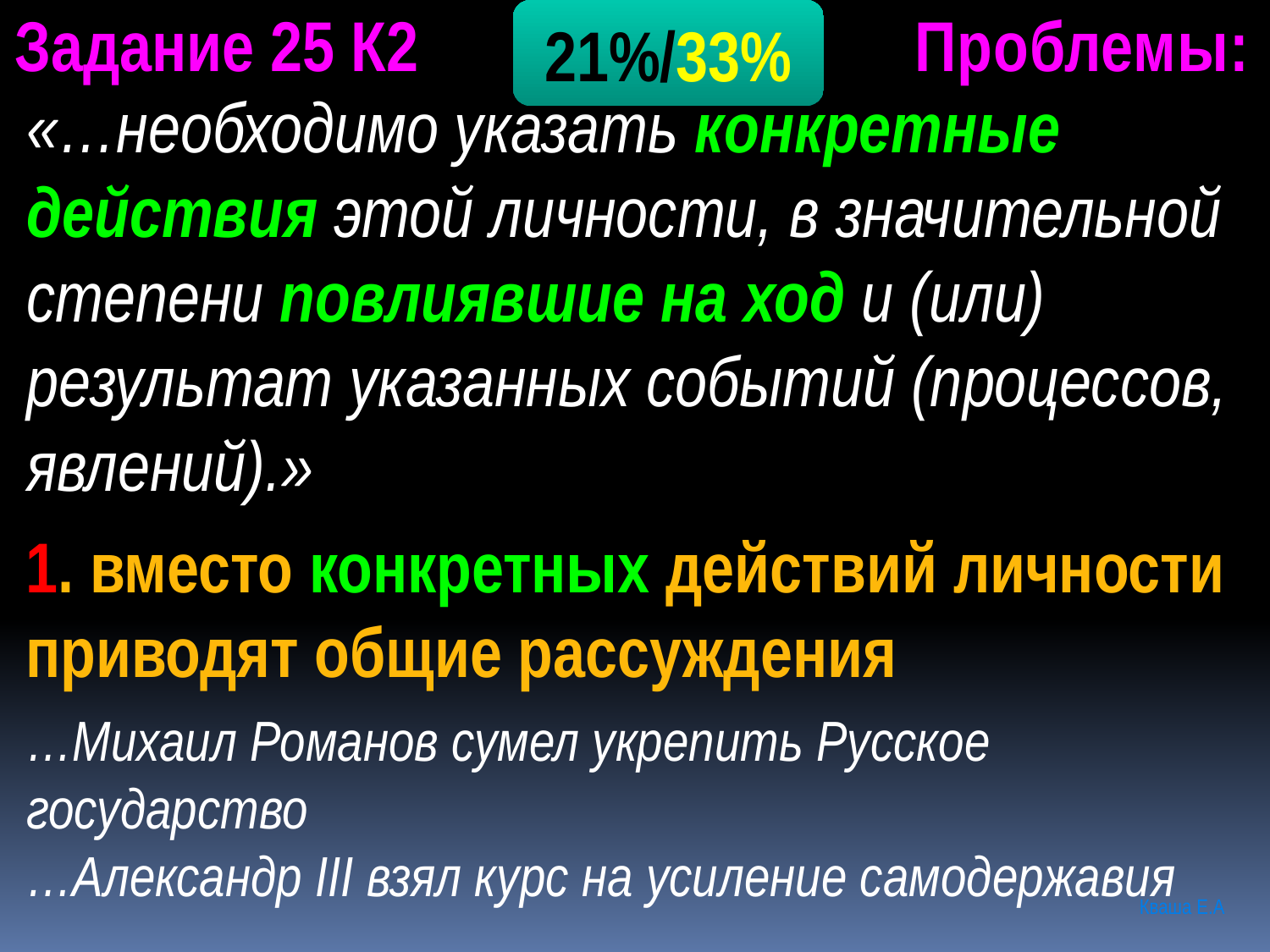

21%/33%
Задание 25 К2
Проблемы:
«…необходимо указать конкретные действия этой личности, в значительной степени повлиявшие на ход и (или) результат указанных событий (процессов, явлений).»
1. вместо конкретных действий личности приводят общие рассуждения
…Михаил Романов сумел укрепить Русское государство
…Александр III взял курс на усиление самодержавия
Кваша Е.А